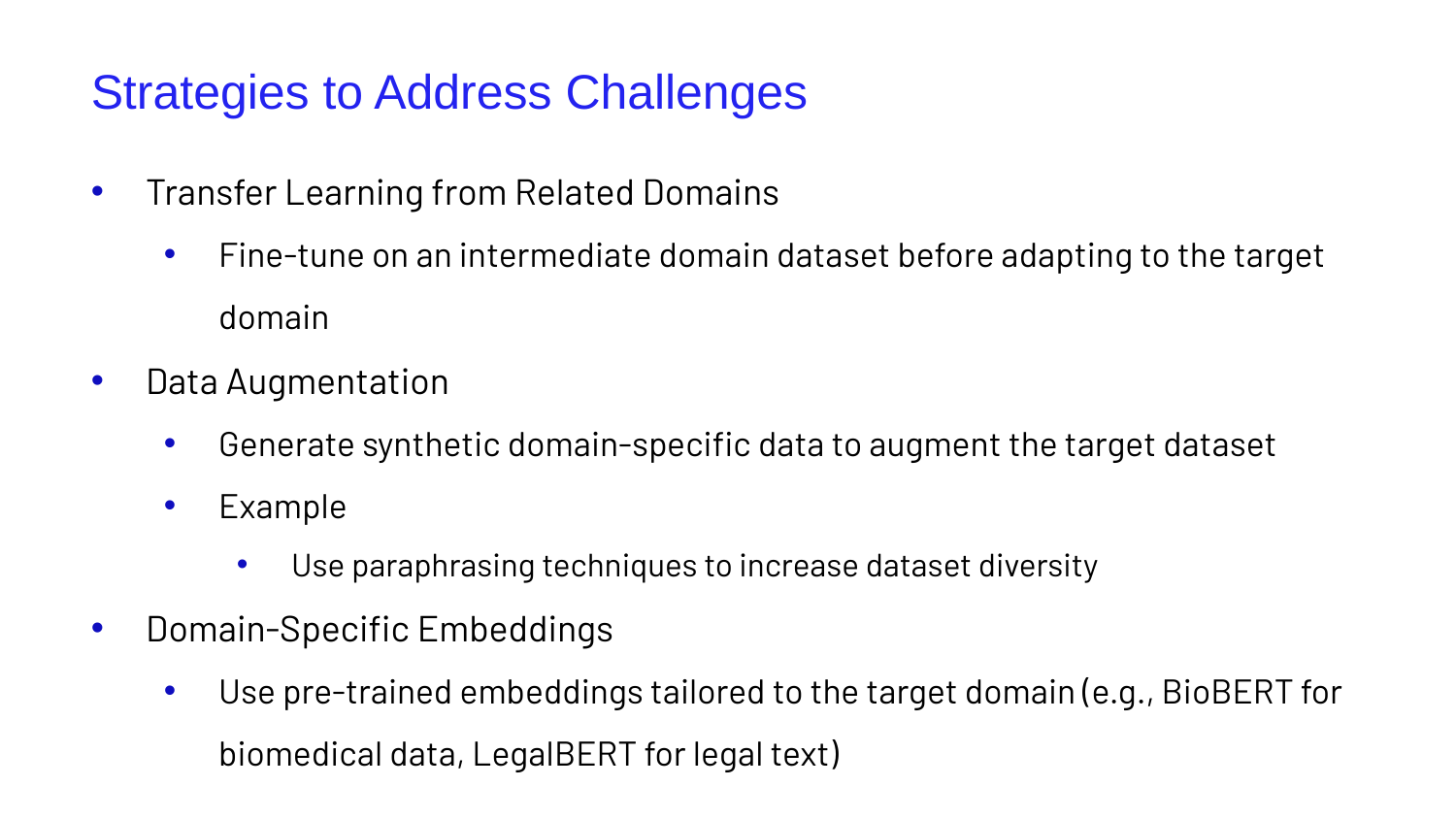

Strategies to Address Challenges
Transfer Learning from Related Domains
Fine-tune on an intermediate domain dataset before adapting to the target domain
Data Augmentation
Generate synthetic domain-specific data to augment the target dataset
Example
Use paraphrasing techniques to increase dataset diversity
Domain-Specific Embeddings
Use pre-trained embeddings tailored to the target domain (e.g., BioBERT for biomedical data, LegalBERT for legal text)